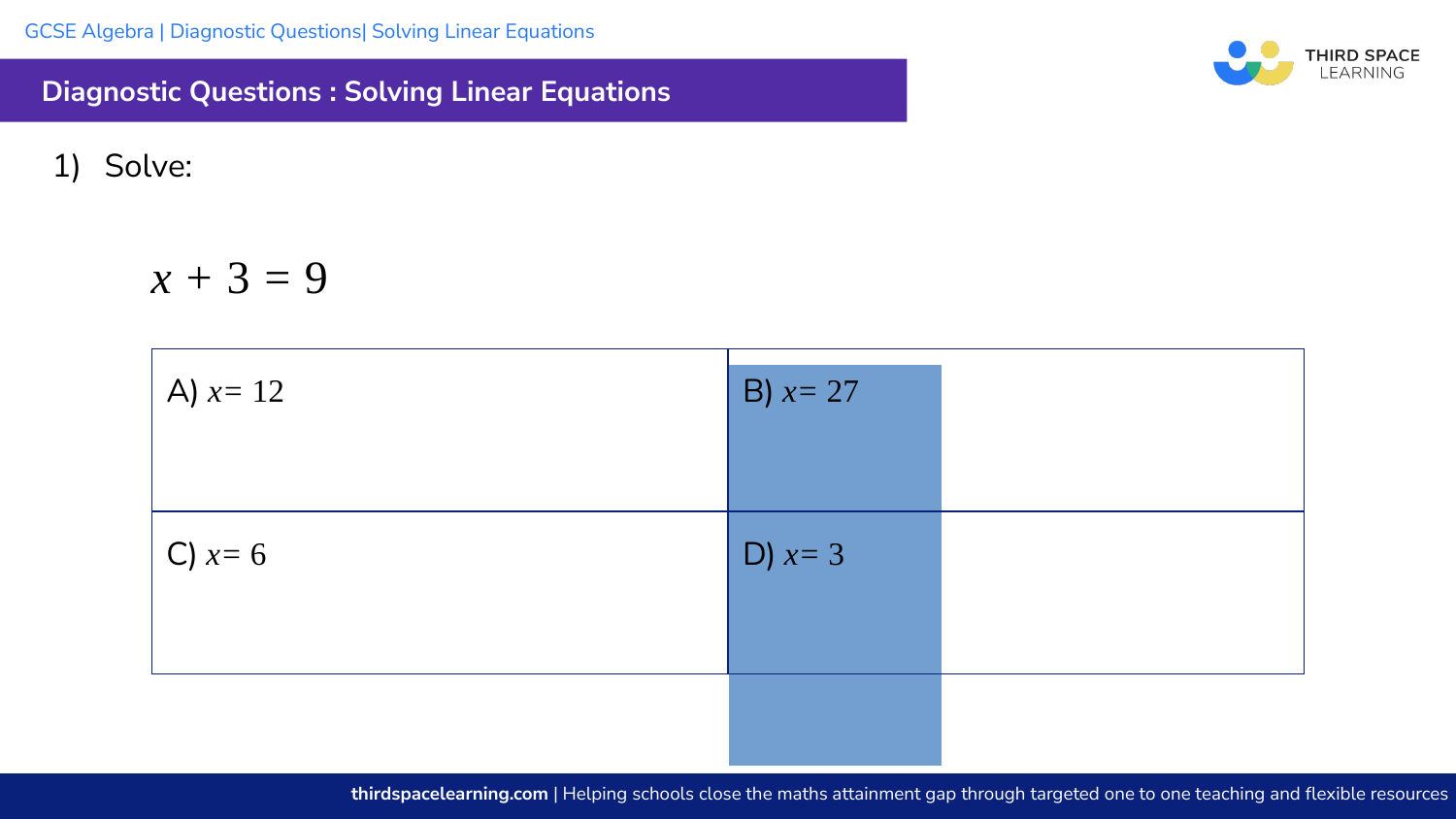

Diagnostic Questions : Solving Linear Equations
| Solve: x + 3 = 9 |  |  |  |  |
| --- | --- | --- | --- | --- |
|  |  |  |  |  |
| A) x= 12 | B) x= 27 |
| --- | --- |
| C) x= 6 | D) x= 3 |